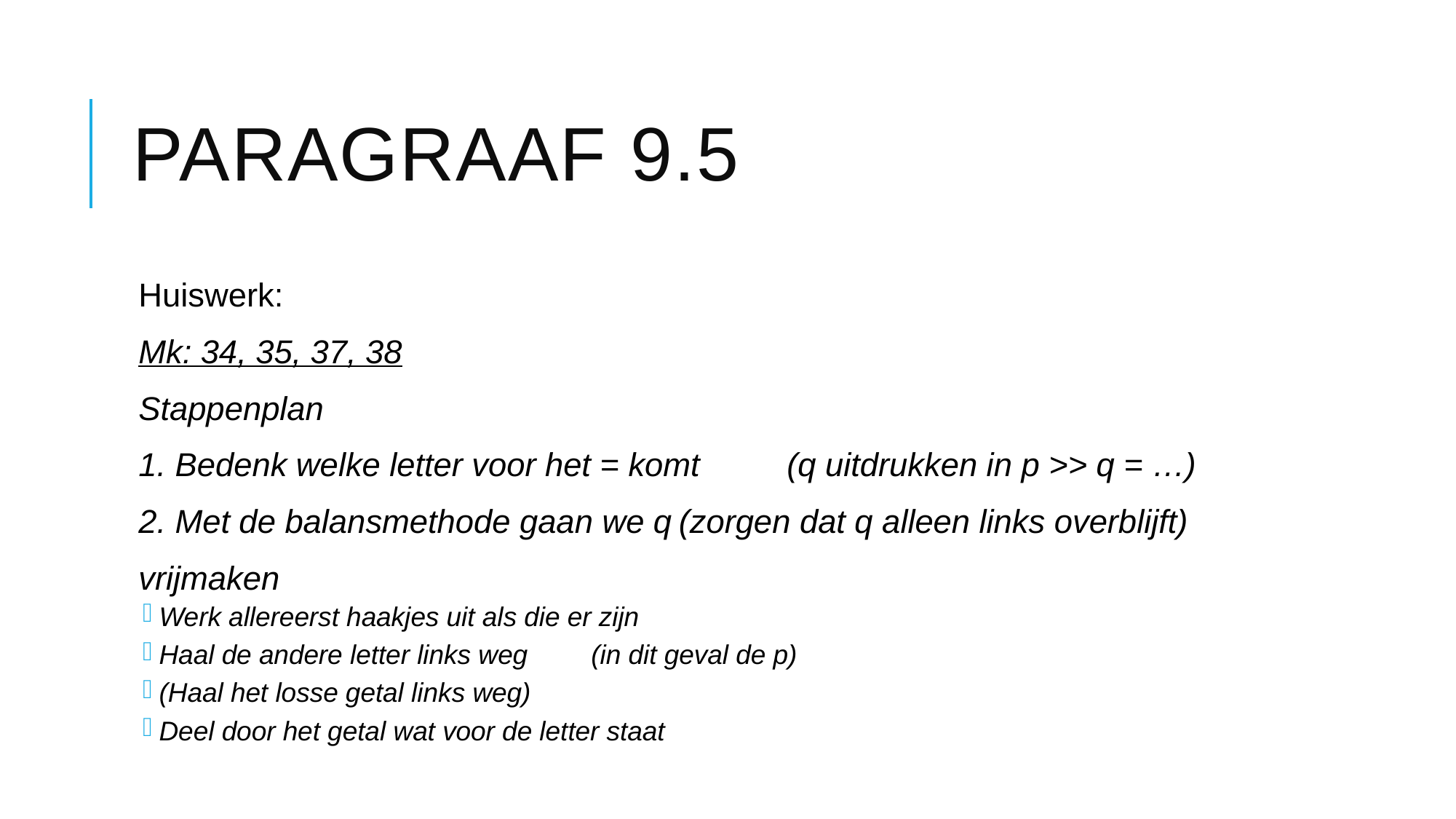

# Paragraaf 9.5
Huiswerk:
Mk: 34, 35, 37, 38
Stappenplan
1. Bedenk welke letter voor het = komt	(q uitdrukken in p >> q = …)
2. Met de balansmethode gaan we q	(zorgen dat q alleen links overblijft)
vrijmaken
Werk allereerst haakjes uit als die er zijn
Haal de andere letter links weg			(in dit geval de p)
(Haal het losse getal links weg)
Deel door het getal wat voor de letter staat